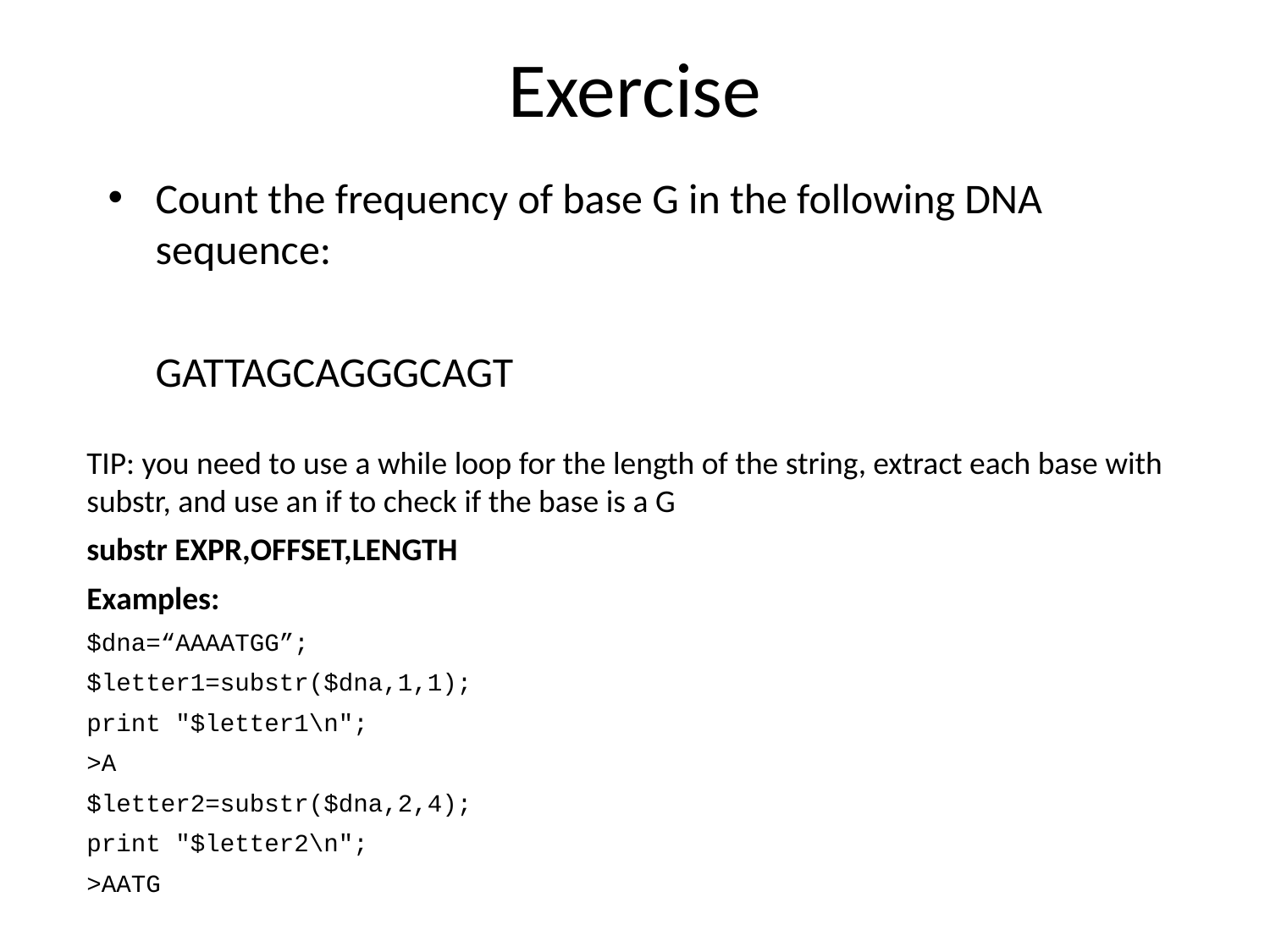

# Exercise
Count the frequency of base G in the following DNA sequence:

	GATTAGCAGGGCAGT
TIP: you need to use a while loop for the length of the string, extract each base with substr, and use an if to check if the base is a G
substr EXPR,OFFSET,LENGTH
Examples:
$dna=“AAAATGG”;
$letter1=substr($dna,1,1);
print "$letter1\n";
>A
$letter2=substr($dna,2,4);
print "$letter2\n";
>AATG